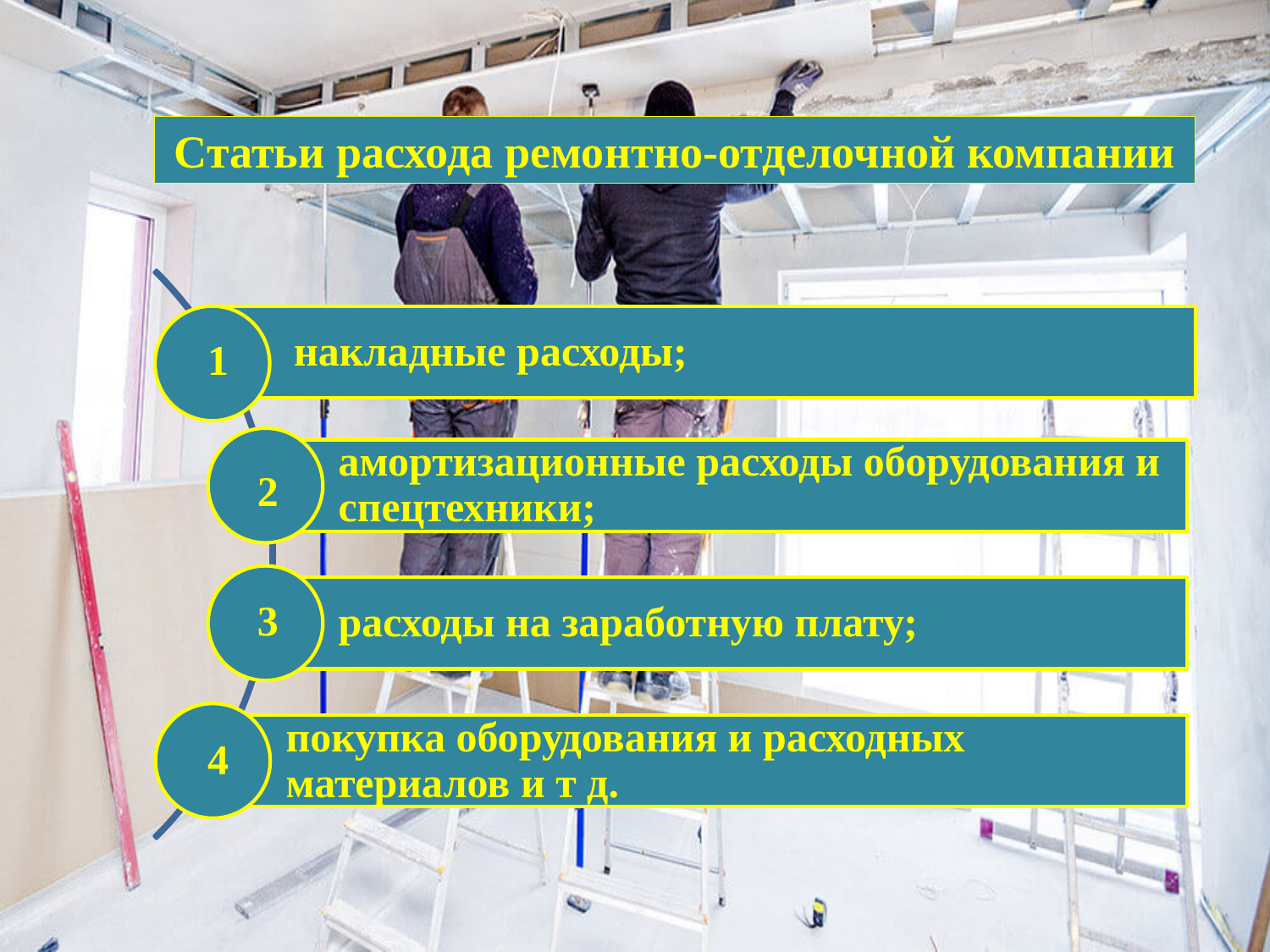

Статьи расхода ремонтно-отделочной компании
накладные расходы;
амортизационные расходы оборудования и спецтехники;
расходы на заработную плату;
покупка оборудования и расходных материалов и т д.
1
2
3
4